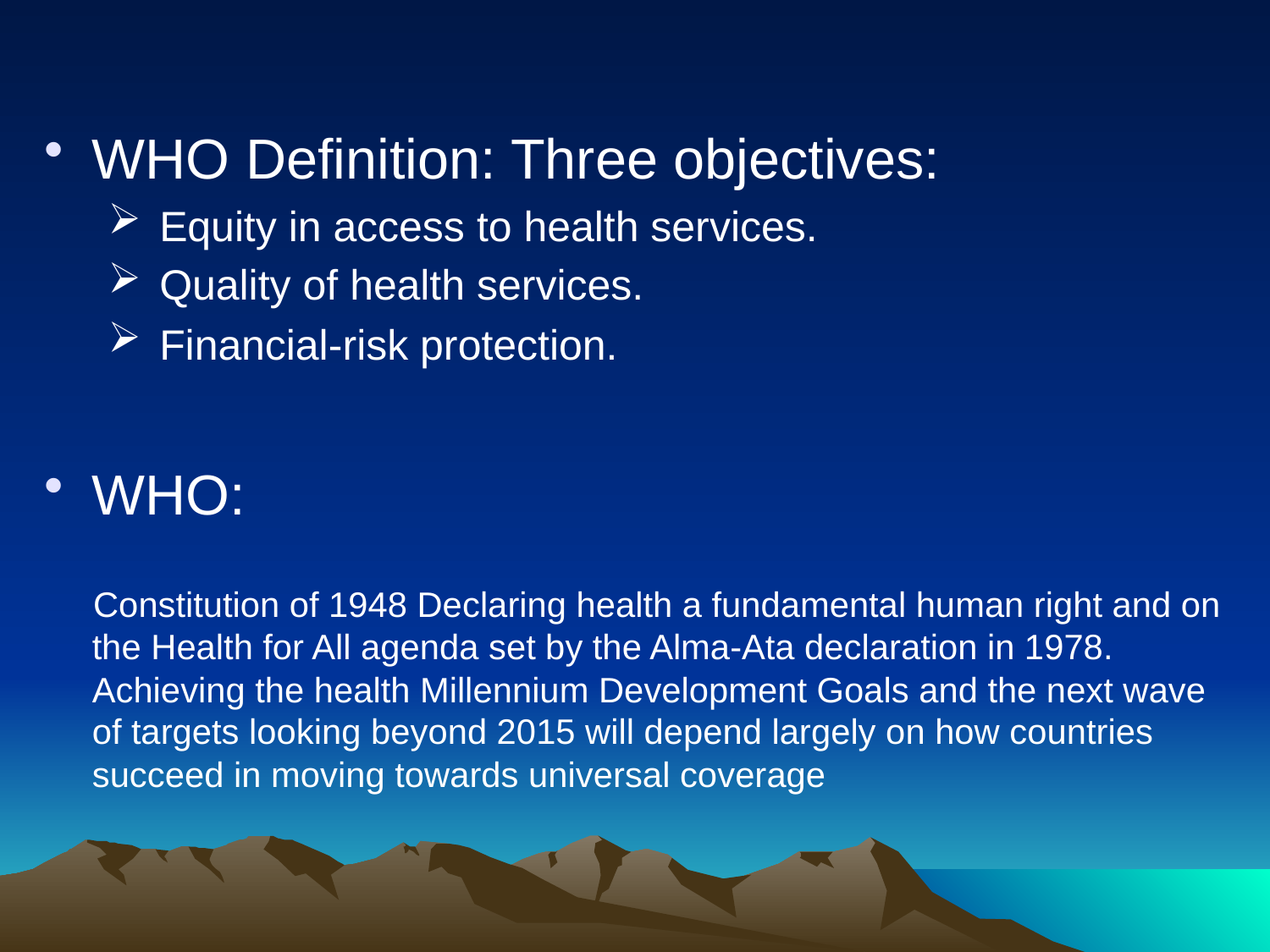

WHO Definition: Three objectives:
 Equity in access to health services.
 Quality of health services.
 Financial-risk protection.

WHO:

     Constitution of 1948 Declaring health a fundamental human right and on the Health for All agenda set by the Alma-Ata declaration in 1978. Achieving the health Millennium Development Goals and the next wave of targets looking beyond 2015 will depend largely on how countries succeed in moving towards universal coverage